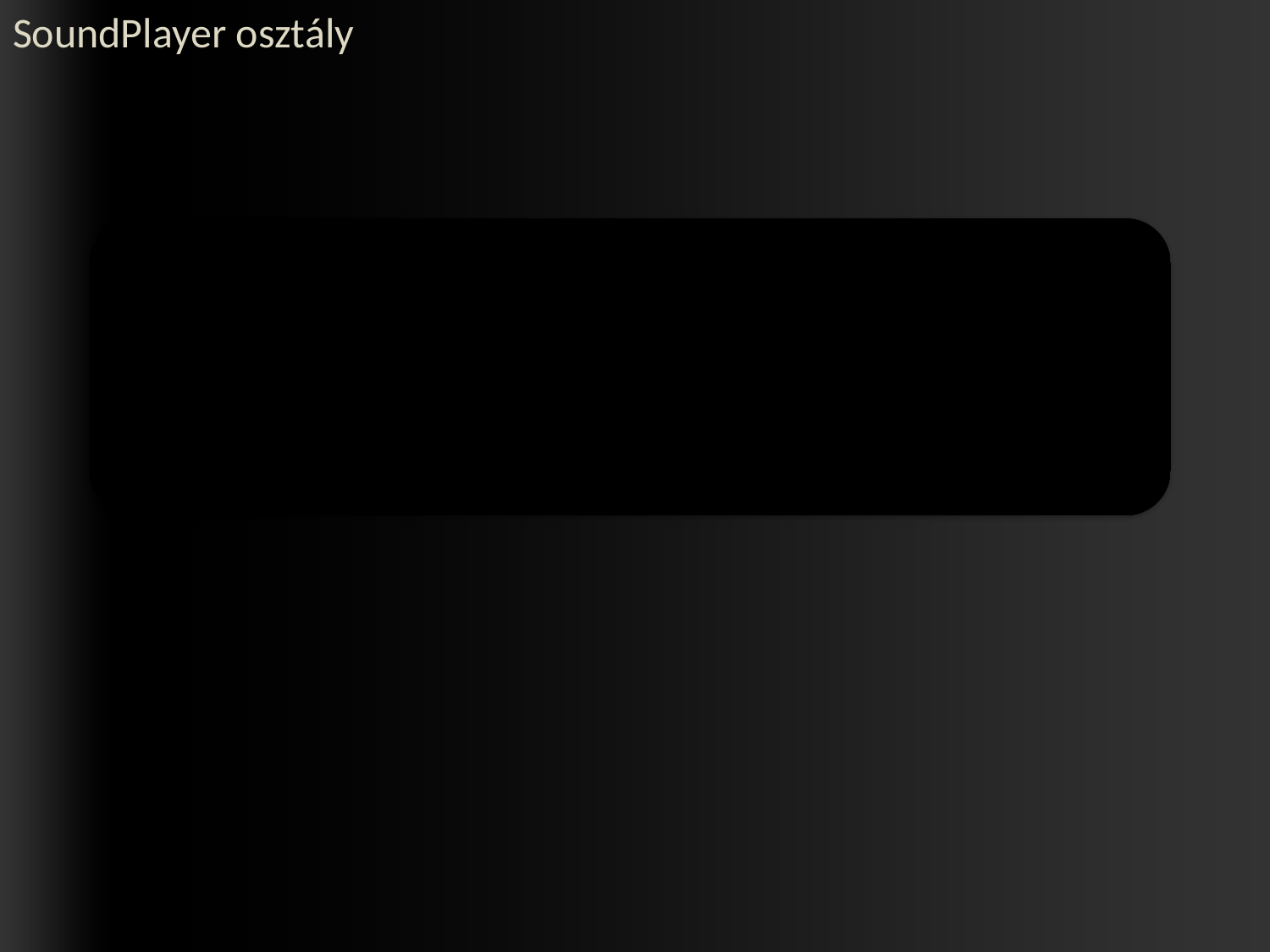

# SoundPlayer osztály
|  |  |  |
| --- | --- | --- |
| IsLoadCompleted | Load | LoadAsync |
| LoadCompleted | LoadTimeout | Play |
| PlayLooping | PlaySync | SoundLocation |
| SoundLocationChanged | Stop | Stream |